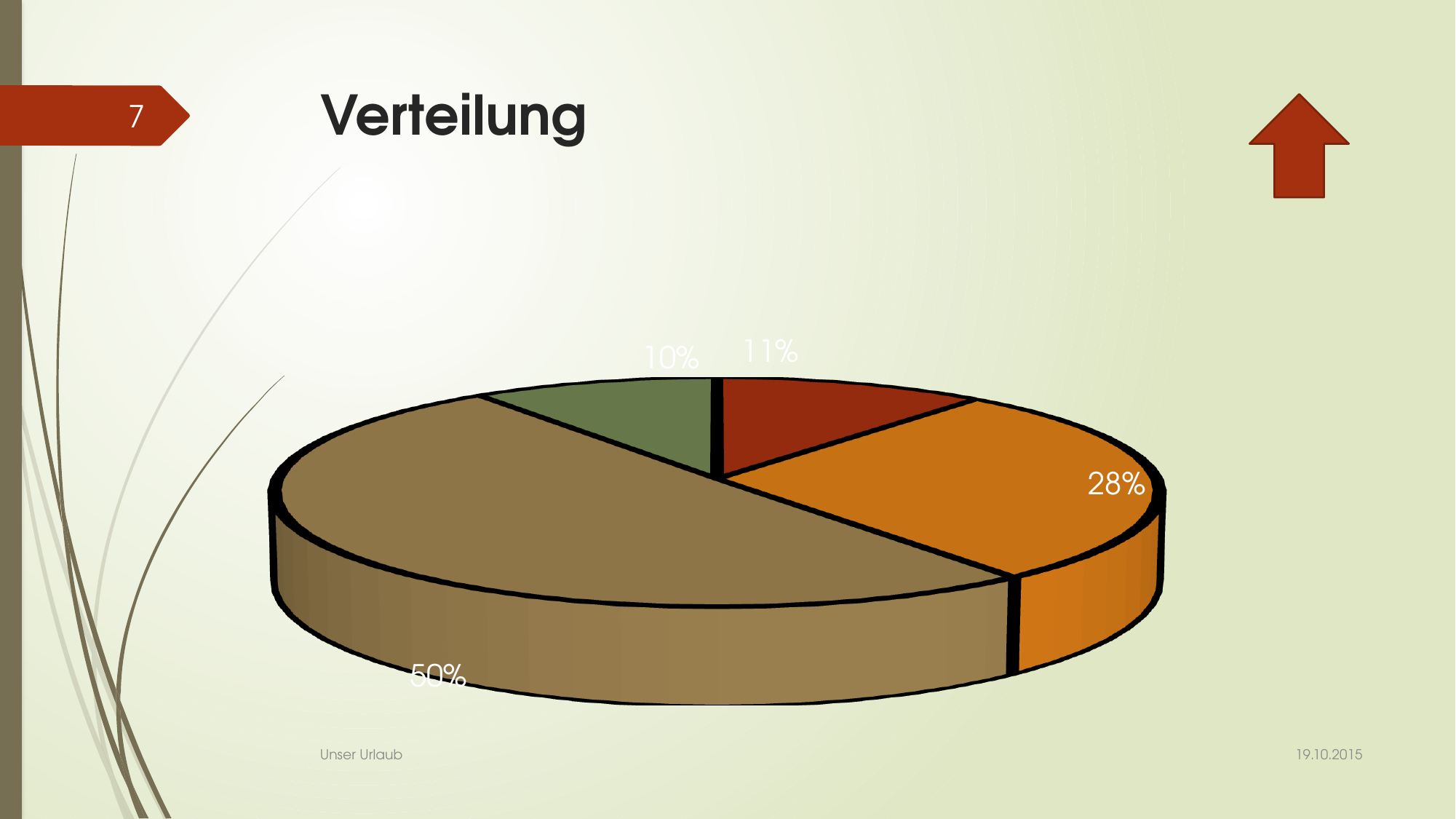

# Verteilung
7

[unsupported chart]

19.10.2015
Unser Urlaub